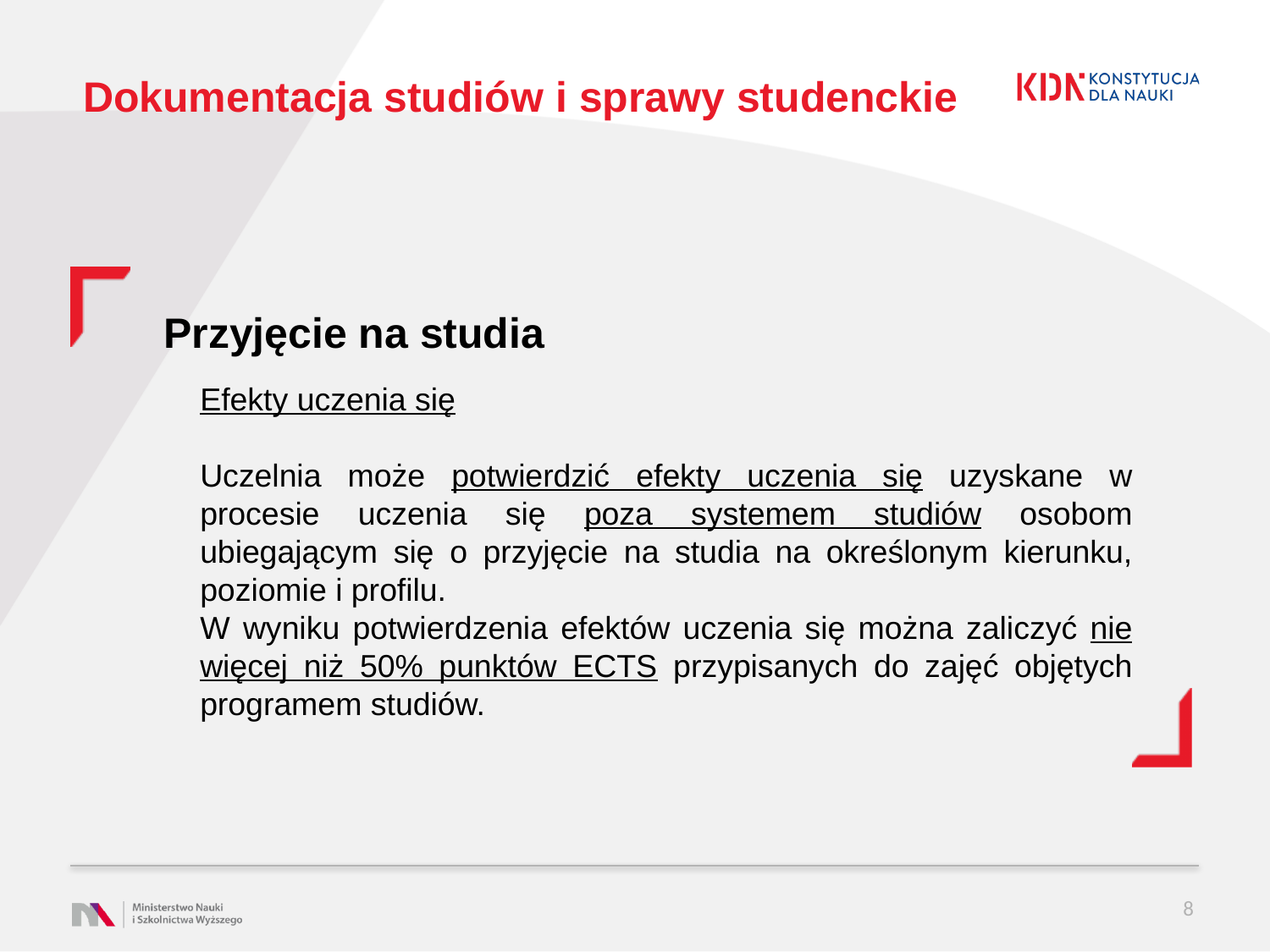

# Dokumentacja studiów i sprawy studenckie
Przyjęcie na studia
Efekty uczenia się

Uczelnia może potwierdzić efekty uczenia się uzyskane w procesie uczenia się poza systemem studiów osobom ubiegającym się o przyjęcie na studia na określonym kierunku, poziomie i profilu.
W wyniku potwierdzenia efektów uczenia się można zaliczyć nie więcej niż 50% punktów ECTS przypisanych do zajęć objętych programem studiów.
8